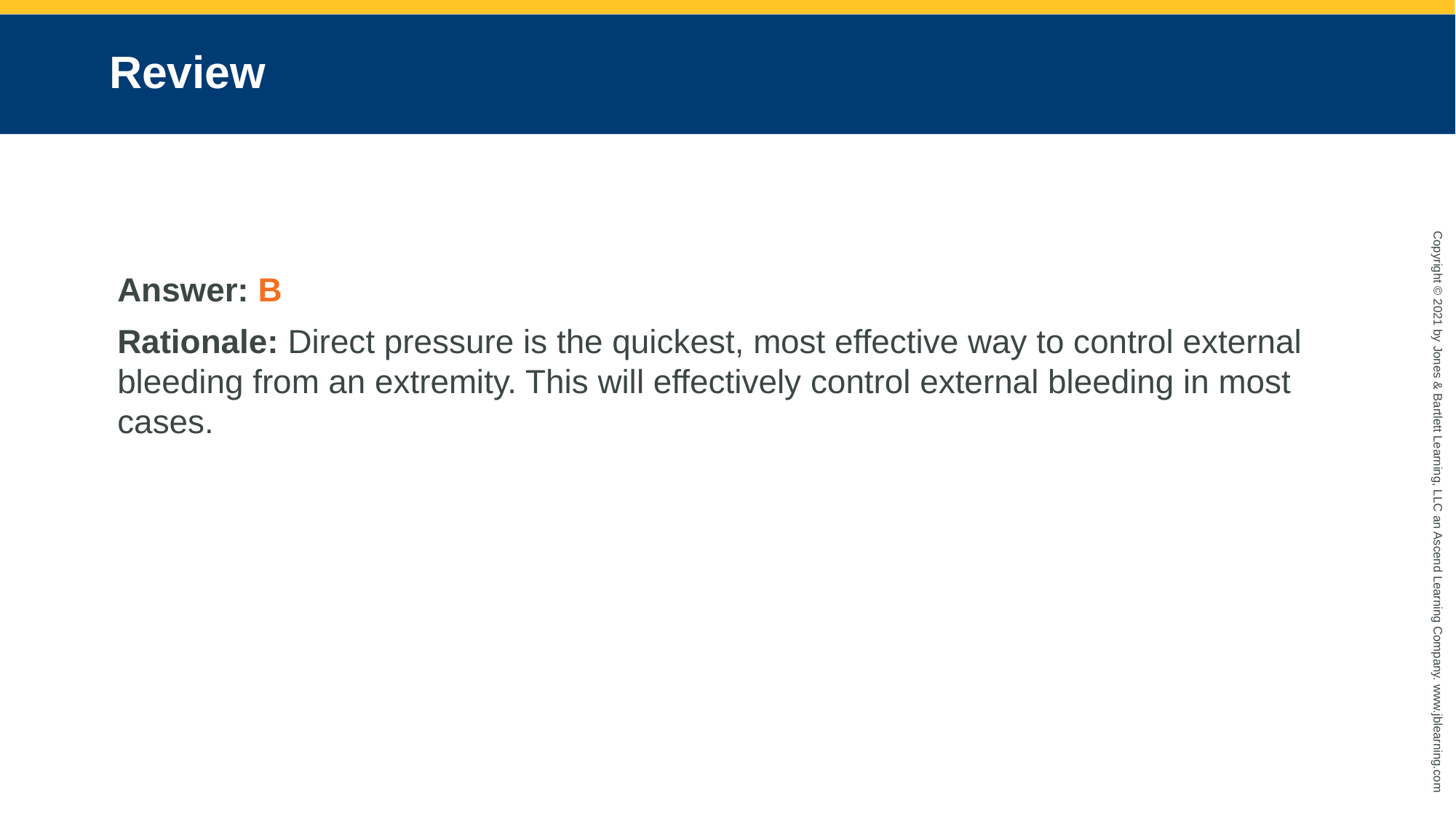

# Review
Answer: B
Rationale: Direct pressure is the quickest, most effective way to control external bleeding from an extremity. This will effectively control external bleeding in most cases.